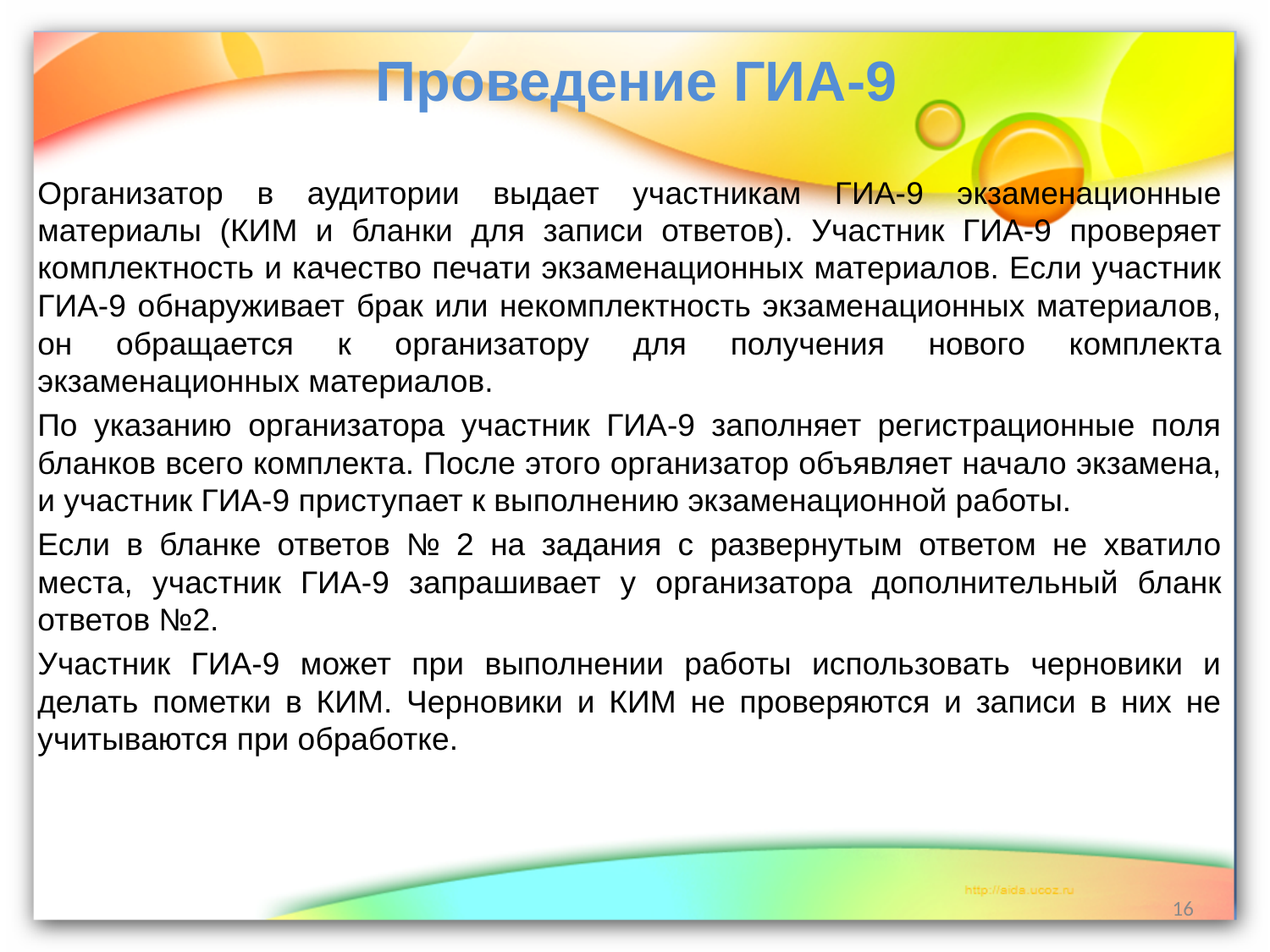

# Проведение ГИА-9
Организатор в аудитории выдает участникам ГИА-9 экзаменационные материалы (КИМ и бланки для записи ответов). Участник ГИА-9 проверяет комплектность и качество печати экзаменационных материалов. Если участник ГИА-9 обнаруживает брак или некомплектность экзаменационных материалов, он обращается к организатору для получения нового комплекта экзаменационных материалов.
По указанию организатора участник ГИА-9 заполняет регистрационные поля бланков всего комплекта. После этого организатор объявляет начало экзамена, и участник ГИА-9 приступает к выполнению экзаменационной работы.
Если в бланке ответов № 2 на задания с развернутым ответом не хватило места, участник ГИА-9 запрашивает у организатора дополнительный бланк ответов №2.
Участник ГИА-9 может при выполнении работы использовать черновики и делать пометки в КИМ. Черновики и КИМ не проверяются и записи в них не учитываются при обработке.

16